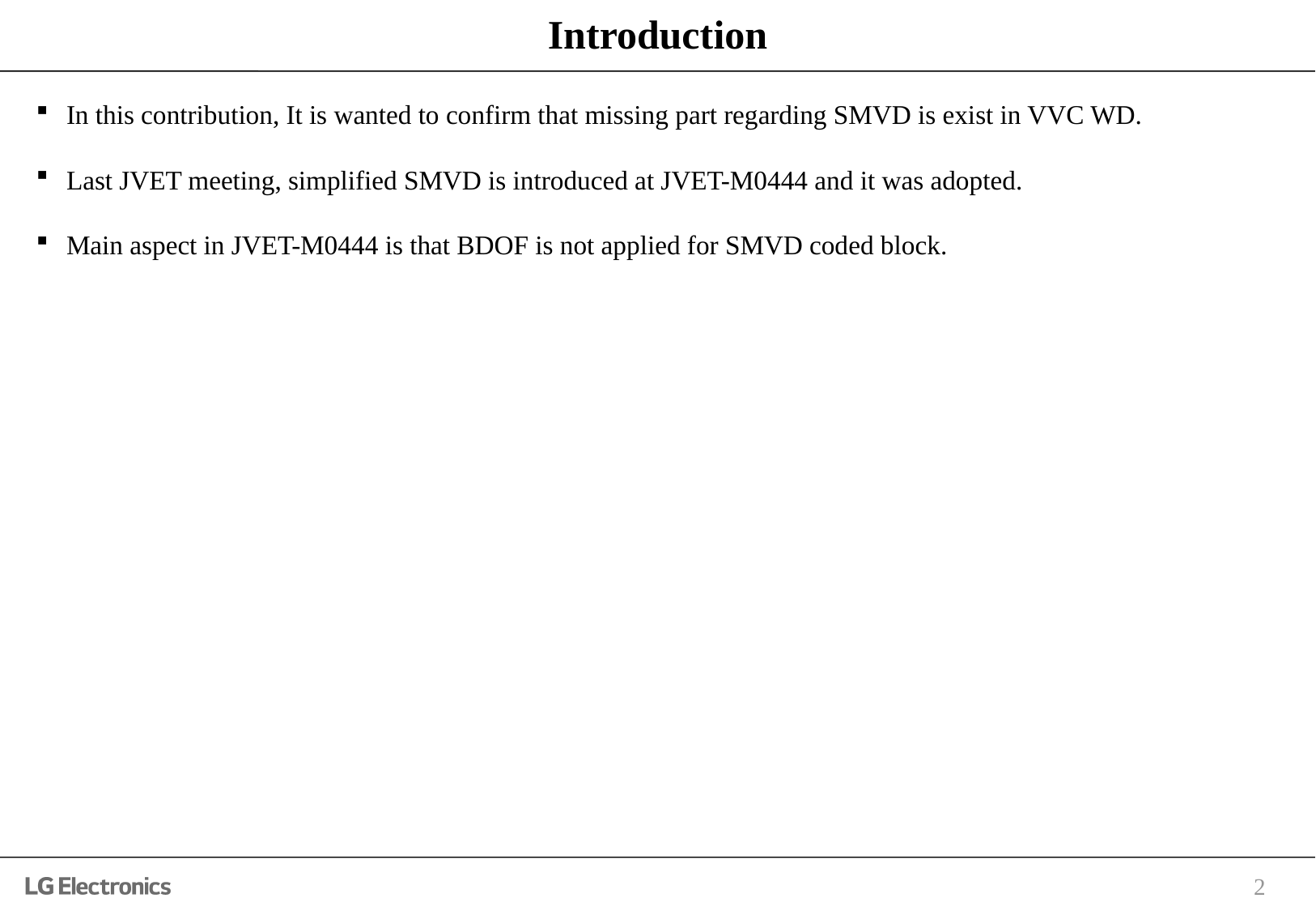

# Introduction
In this contribution, It is wanted to confirm that missing part regarding SMVD is exist in VVC WD.
Last JVET meeting, simplified SMVD is introduced at JVET-M0444 and it was adopted.
Main aspect in JVET-M0444 is that BDOF is not applied for SMVD coded block.

2